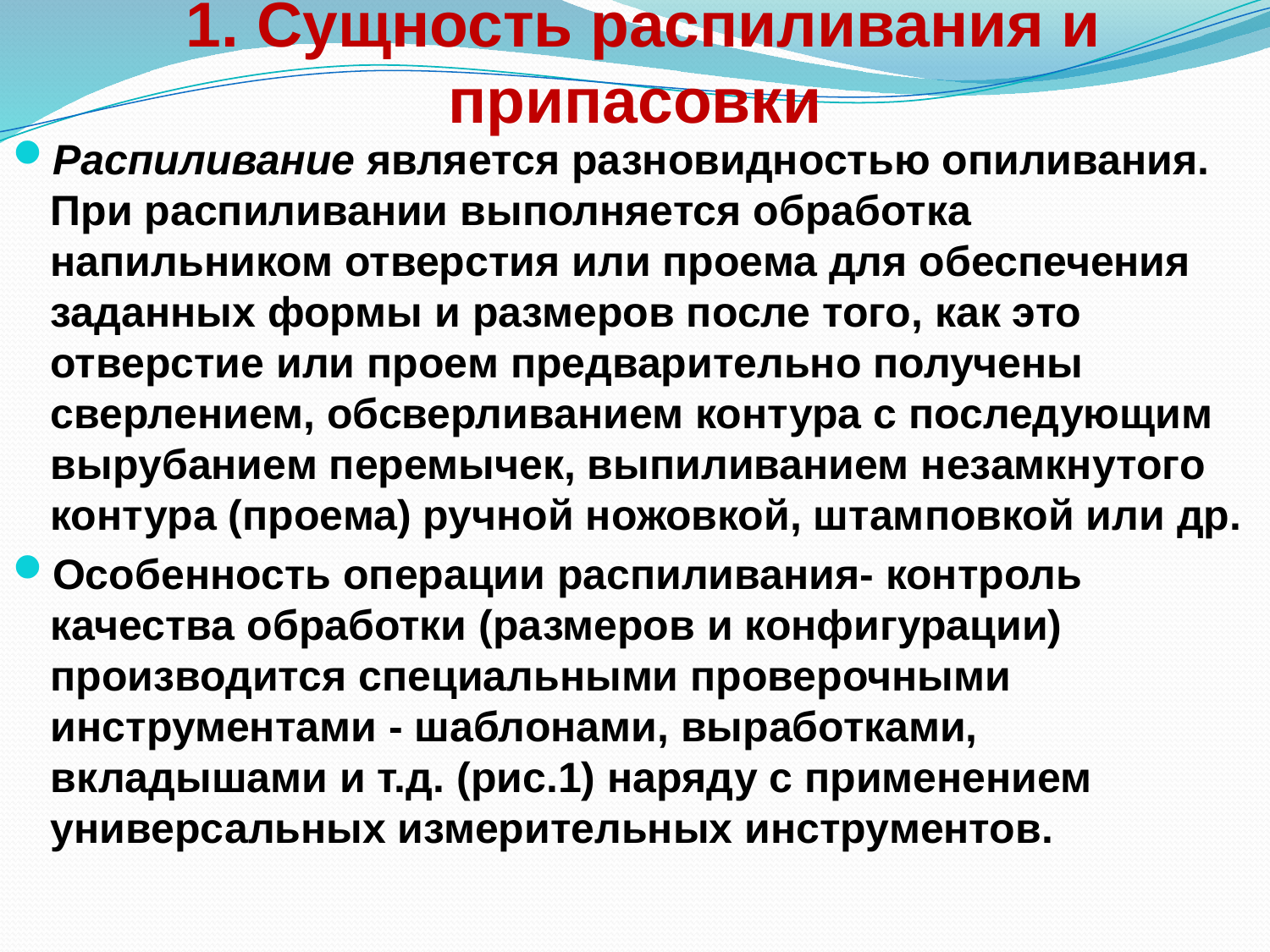

# 1. Сущность распиливания и припасовки
Распиливание является разновидностью опиливания. При распиливании выполняется обработка напильником отверстия или проема для обеспечения заданных формы и размеров после того, как это отверстие или проем предварительно получены сверлением, обсверливанием контура с последующим вырубанием перемычек, выпиливанием незамкнутого контура (проема) ручной ножовкой, штамповкой или др.
Особенность операции распиливания- контроль качества обработки (размеров и конфигурации) производится специальными проверочными инструментами - шаблонами, выработками, вкладышами и т.д. (рис.1) наряду с применением универсальных измерительных инструментов.